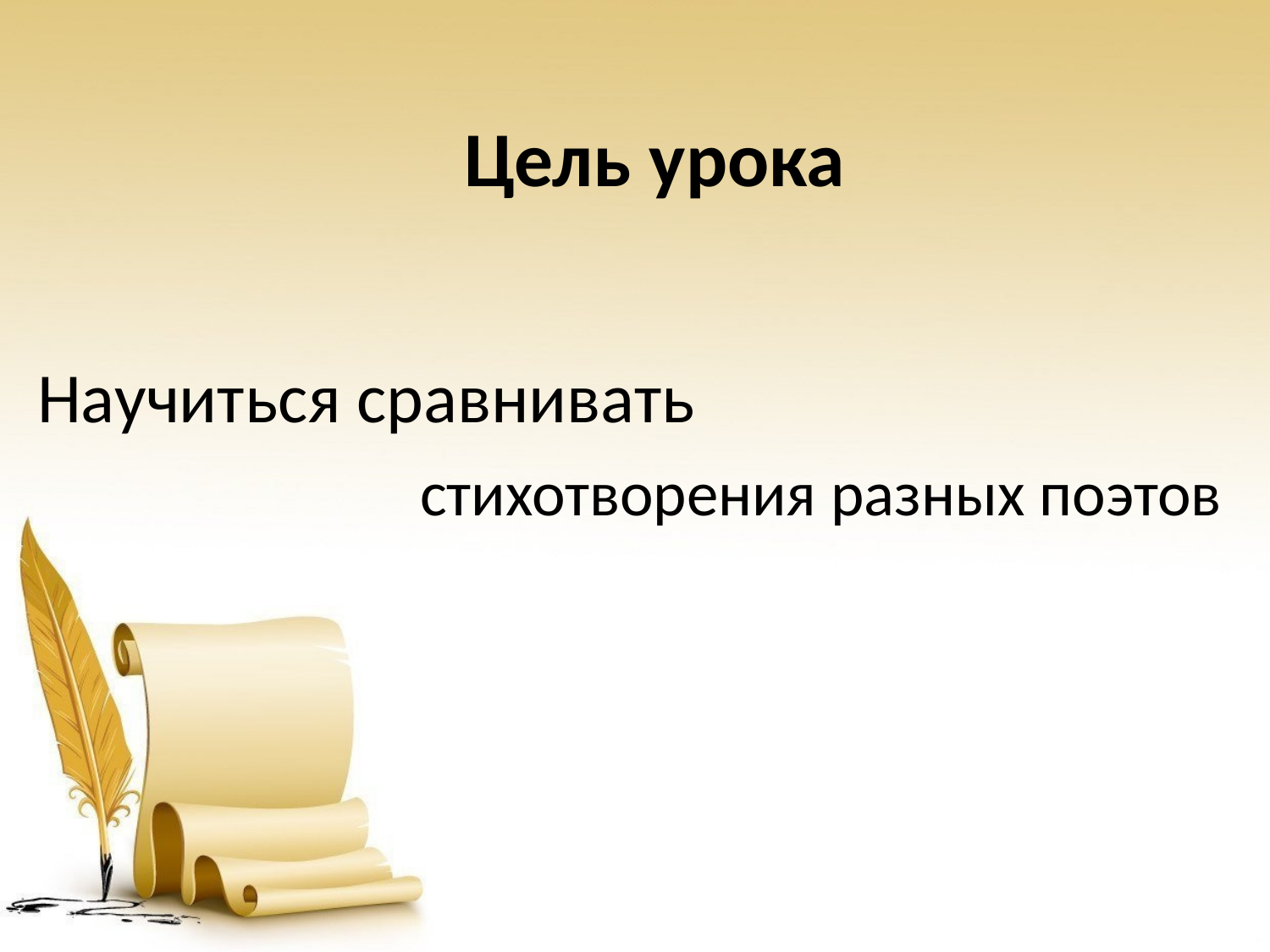

# Цель урока
Научиться сравнивать
стихотворения разных поэтов